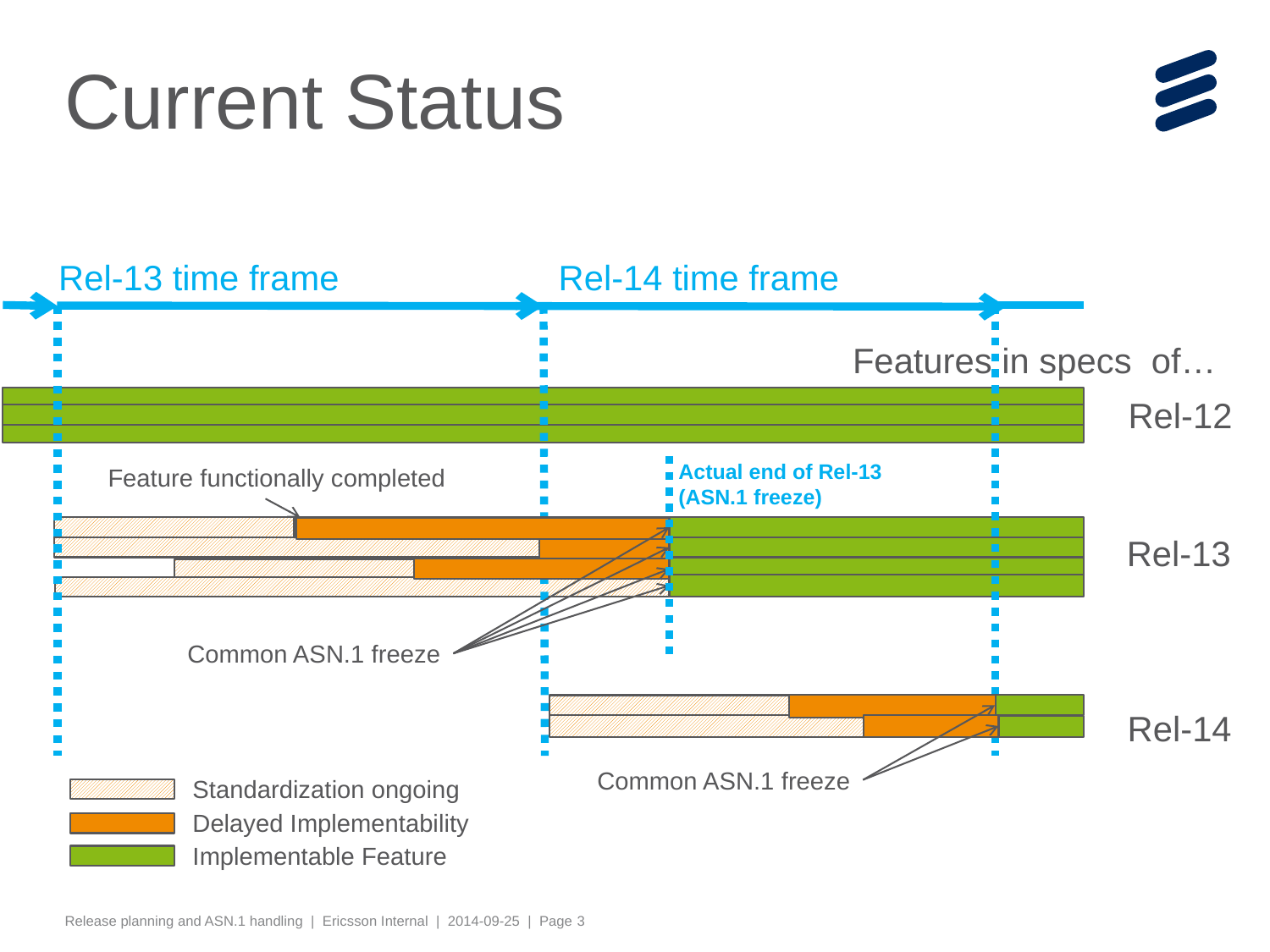

# Current Status
Rel-13 time frame
Rel-14 time frame
Features in specs  of…

Rel-12

Actual end of Rel-13
(ASN.1 freeze)
Feature functionally completed

Rel-13

Common ASN.1 freeze

Rel-14

Common ASN.1 freeze
Standardization ongoing

Delayed Implementability

Implementable Feature